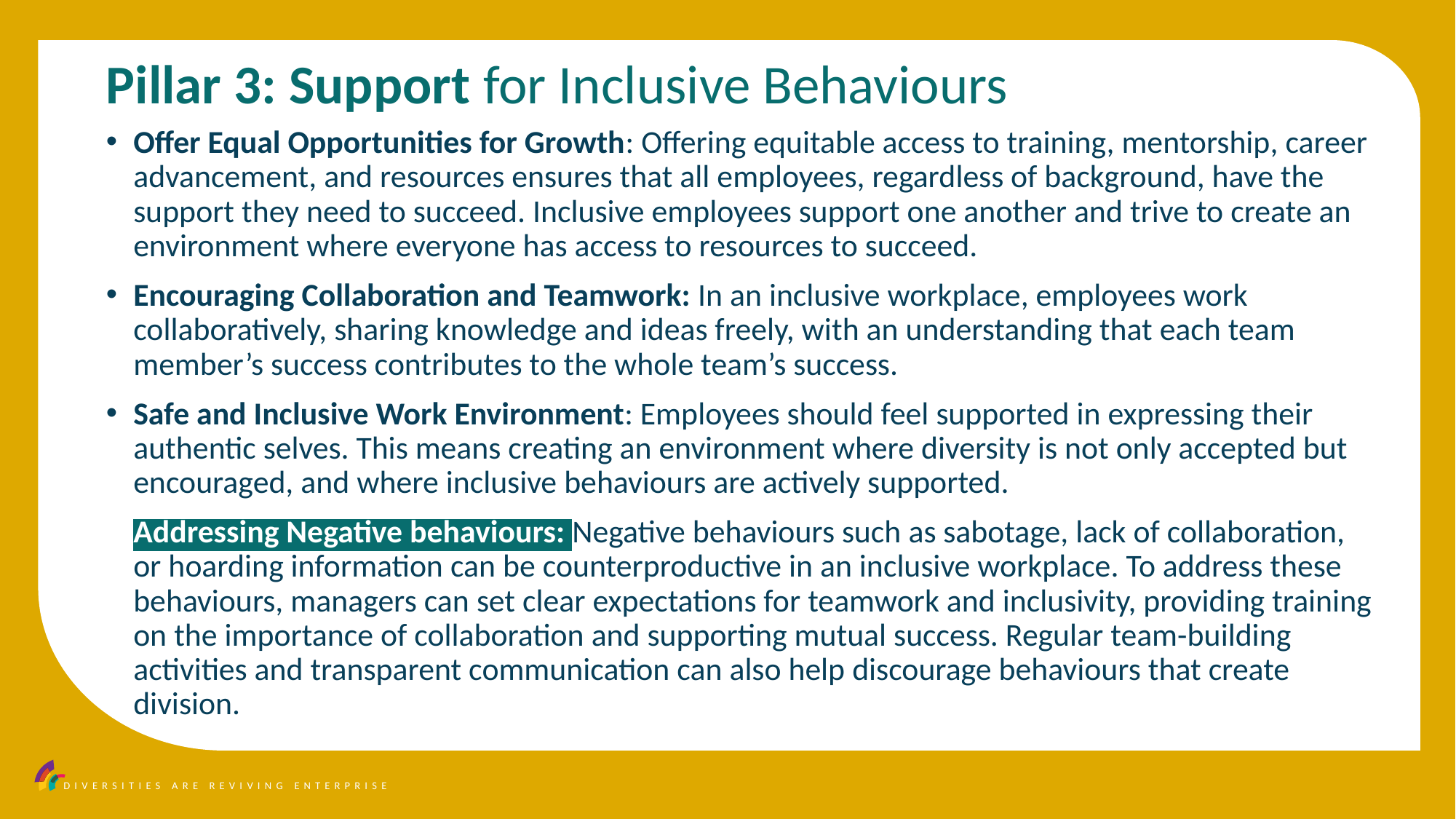

Pillar 3: Support for Inclusive Behaviours
Offer Equal Opportunities for Growth: Offering equitable access to training, mentorship, career advancement, and resources ensures that all employees, regardless of background, have the support they need to succeed. Inclusive employees support one another and trive to create an environment where everyone has access to resources to succeed.
Encouraging Collaboration and Teamwork: In an inclusive workplace, employees work collaboratively, sharing knowledge and ideas freely, with an understanding that each team member’s success contributes to the whole team’s success.
Safe and Inclusive Work Environment: Employees should feel supported in expressing their authentic selves. This means creating an environment where diversity is not only accepted but encouraged, and where inclusive behaviours are actively supported.
Addressing Negative behaviours: Negative behaviours such as sabotage, lack of collaboration, or hoarding information can be counterproductive in an inclusive workplace. To address these behaviours, managers can set clear expectations for teamwork and inclusivity, providing training on the importance of collaboration and supporting mutual success. Regular team-building activities and transparent communication can also help discourage behaviours that create division.